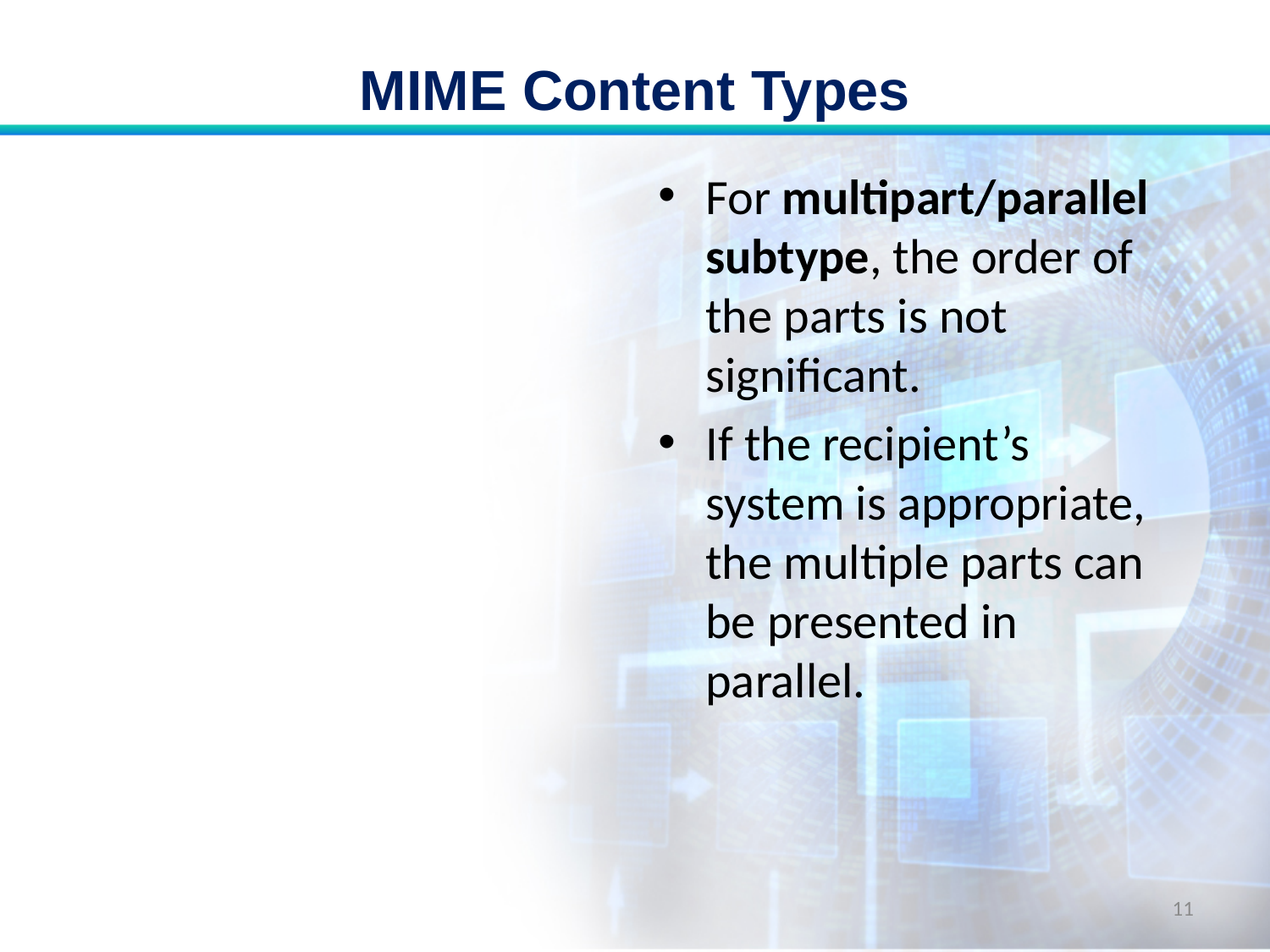

# MIME Content Types
For multipart/parallel subtype, the order of the parts is not significant.
If the recipient’s system is appropriate, the multiple parts can be presented in parallel.
11